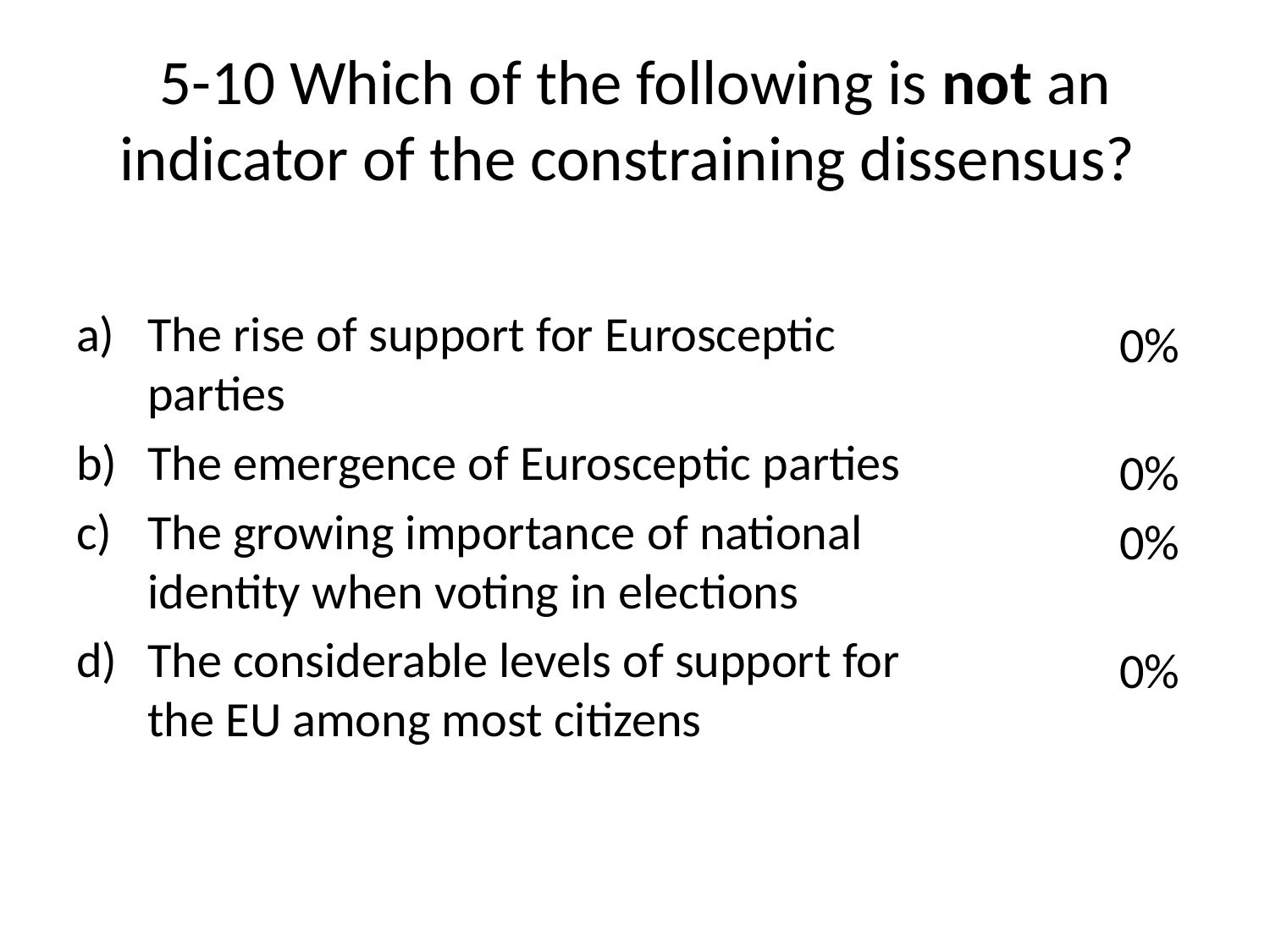

# 5-10 Which of the following is not an indicator of the constraining dissensus?
The rise of support for Eurosceptic parties
The emergence of Eurosceptic parties
The growing importance of national identity when voting in elections
The considerable levels of support for the EU among most citizens
0%
0%
0%
0%